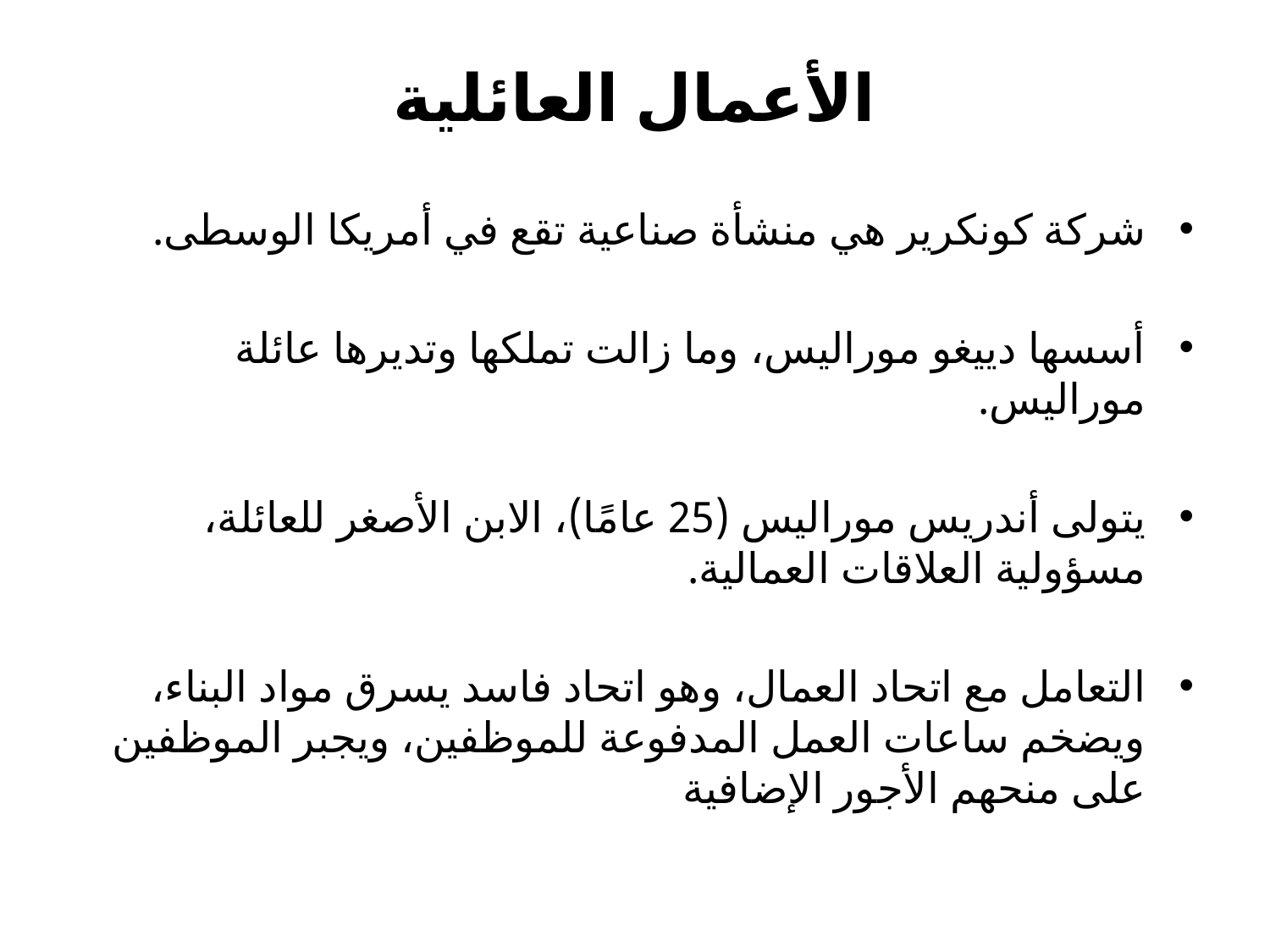

# الأعمال العائلية
شركة كونكرير هي منشأة صناعية تقع في أمريكا الوسطى.

أسسها دييغو موراليس، وما زالت تملكها وتديرها عائلة موراليس.

يتولى أندريس موراليس (25 عامًا)، الابن الأصغر للعائلة، مسؤولية العلاقات العمالية.

التعامل مع اتحاد العمال، وهو اتحاد فاسد يسرق مواد البناء، ويضخم ساعات العمل المدفوعة للموظفين، ويجبر الموظفين على منحهم الأجور الإضافية